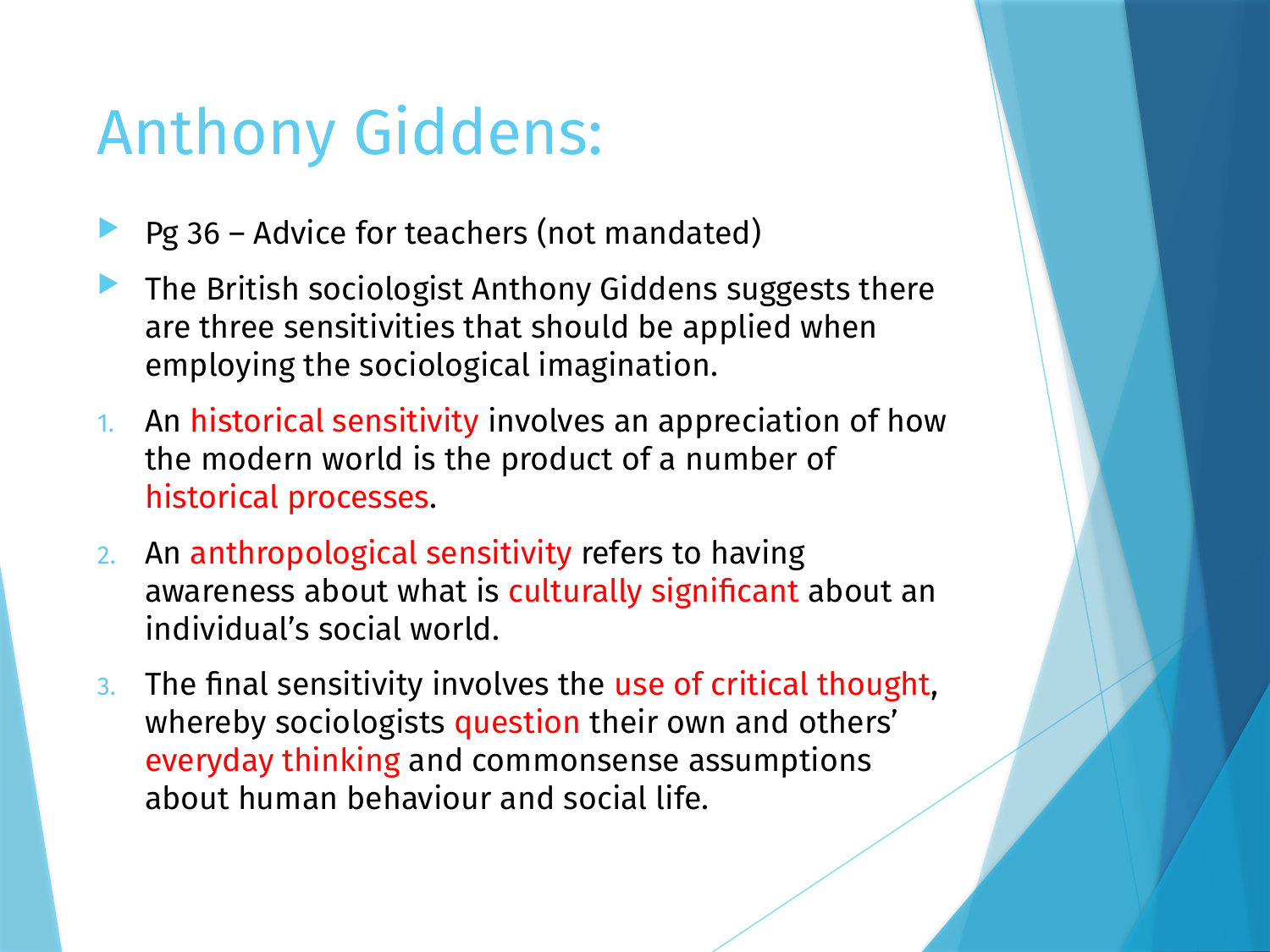

# Anthony Giddens:
Pg 36 – Advice for teachers (not mandated)
The British sociologist Anthony Giddens suggests there are three sensitivities that should be applied when employing the sociological imagination.
An historical sensitivity involves an appreciation of how the modern world is the product of a number of historical processes.
An anthropological sensitivity refers to having awareness about what is culturally significant about an individual’s social world.
The final sensitivity involves the use of critical thought, whereby sociologists question their own and others’ everyday thinking and commonsense assumptions about human behaviour and social life.